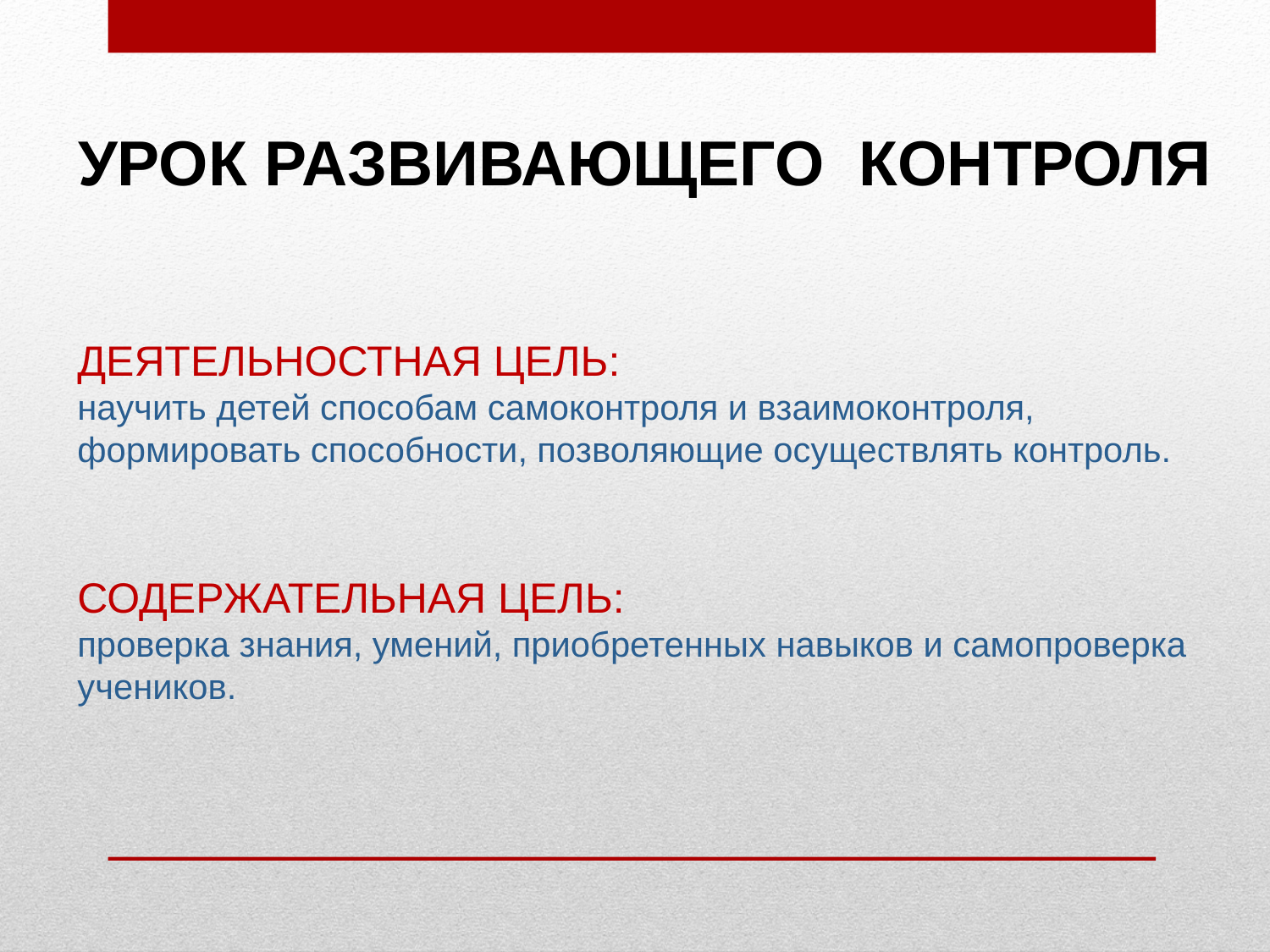

УРОК РАЗВИВАЮЩЕГО  КОНТРОЛЯ

ДЕЯТЕЛЬНОСТНАЯ ЦЕЛЬ:
научить детей способам самоконтроля и взаимоконтроля, формировать способности, позволяющие осуществлять контроль.

СОДЕРЖАТЕЛЬНАЯ ЦЕЛЬ:
проверка знания, умений, приобретенных навыков и самопроверка учеников.